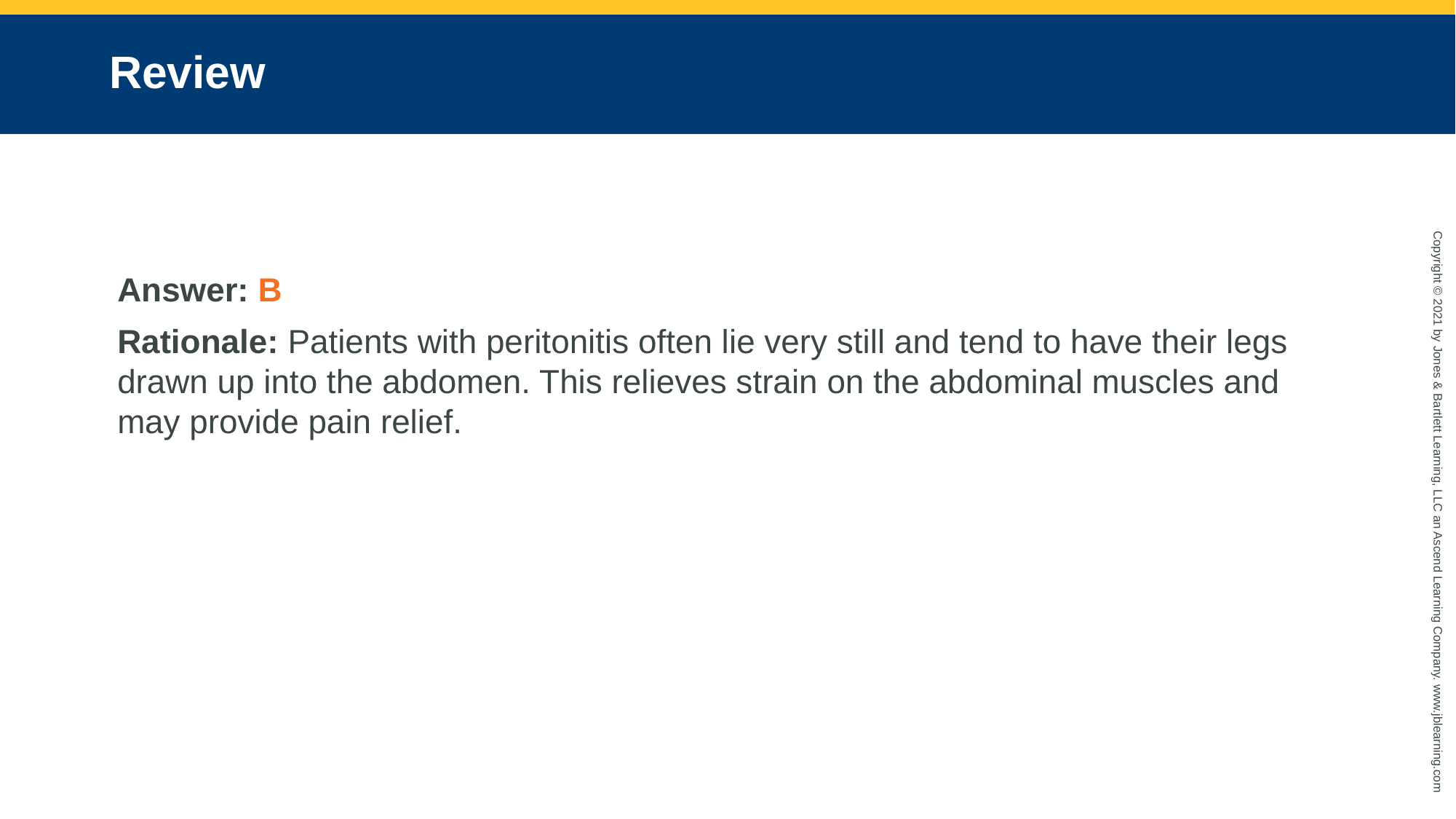

# Review
Answer: B
Rationale: Patients with peritonitis often lie very still and tend to have their legs drawn up into the abdomen. This relieves strain on the abdominal muscles and may provide pain relief.